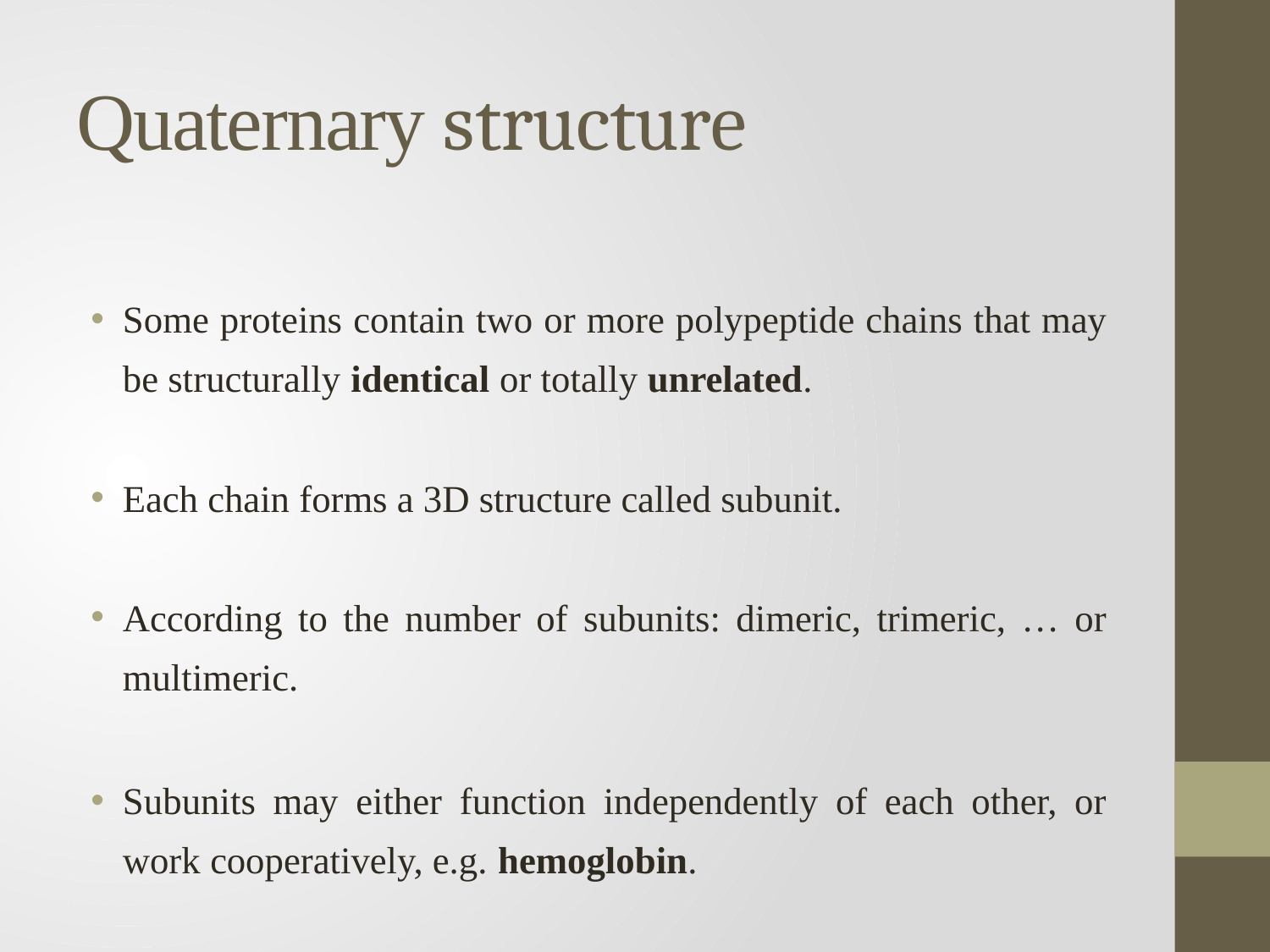

# Quaternary structure

Some proteins contain two or more polypeptide chains that may be structurally identical or totally unrelated.

Each chain forms a 3D structure called subunit.

According to the number of subunits: dimeric, trimeric, … or multimeric.

Subunits may either function independently of each other, or work cooperatively, e.g. hemoglobin.